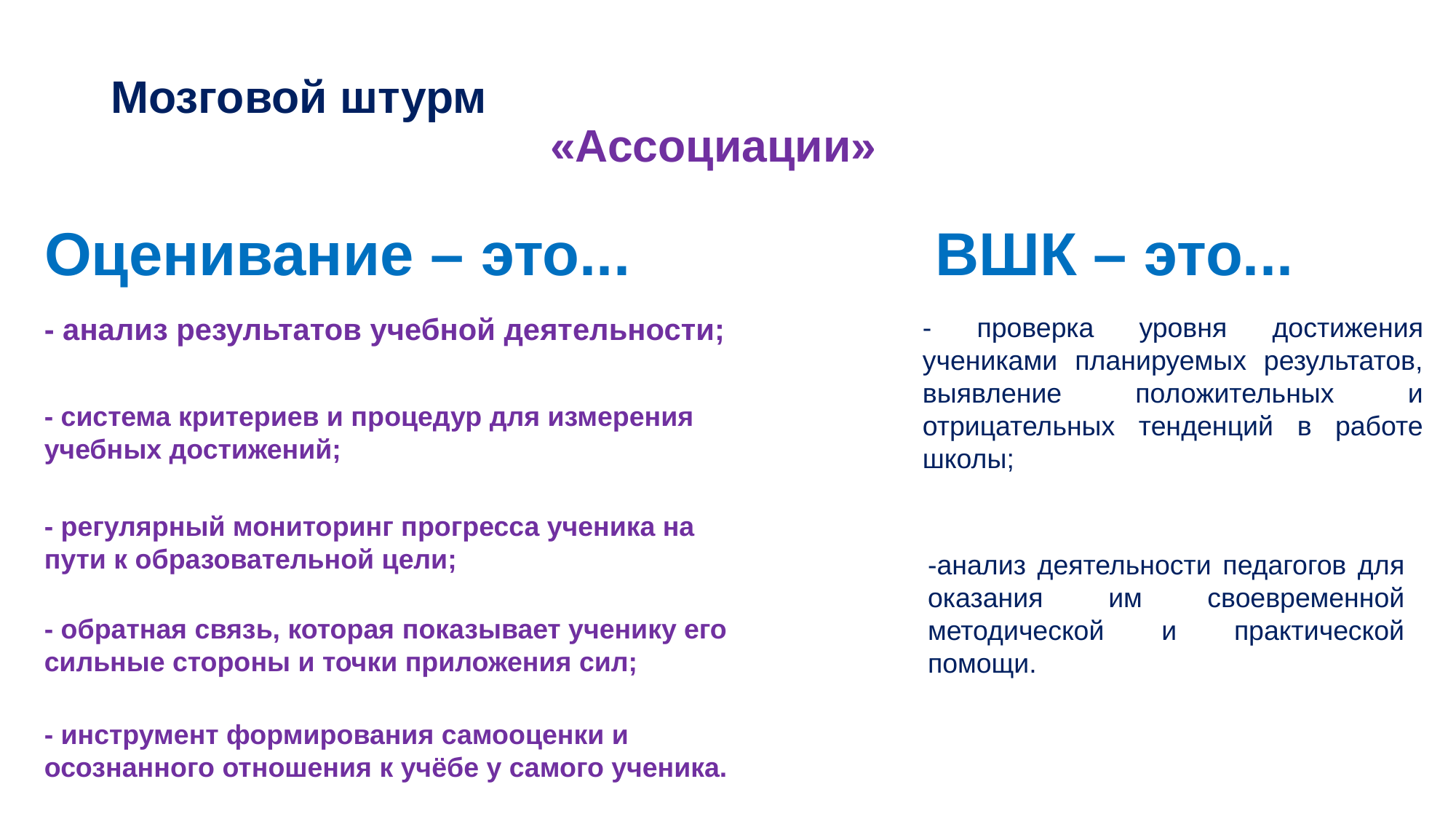

# Мозговой штурм «Ассоциации»
Оценивание – это...                  ВШК – это...
- анализ результатов учебной деятельности;
- проверка уровня достижения учениками планируемых результатов, выявление положительных и отрицательных тенденций в работе школы;
- система критериев и процедур для измерения учебных достижений;
- регулярный мониторинг прогресса ученика на пути к образовательной цели;
-анализ деятельности педагогов для оказания им своевременной методической и практической помощи.
- обратная связь, которая показывает ученику его сильные стороны и точки приложения сил;
- инструмент формирования самооценки и осознанного отношения к учёбе у самого ученика.